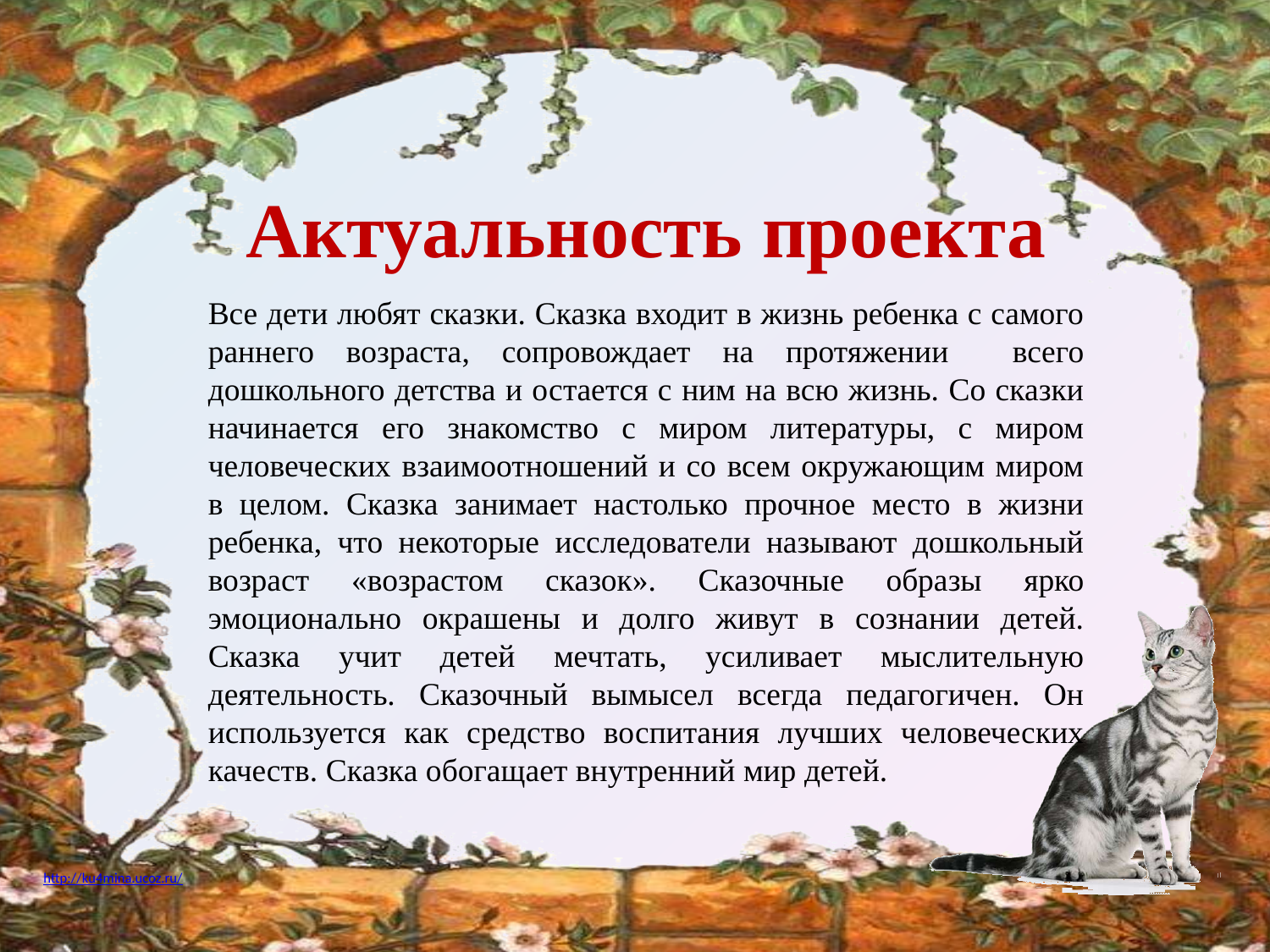

# Актуальность проекта
Все дети любят сказки. Сказка входит в жизнь ребенка с самого раннего возраста, сопровождает на протяжении  всего дошкольного детства и остается с ним на всю жизнь. Со сказки начинается его знакомство с миром литературы, с миром человеческих взаимоотношений и со всем окружающим миром в целом. Сказка занимает настолько прочное место в жизни ребенка, что некоторые исследователи называют дошкольный возраст «возрастом сказок». Сказочные образы ярко эмоционально окрашены и долго живут в сознании детей. Сказка учит детей мечтать, усиливает мыслительную деятельность. Сказочный вымысел всегда педагогичен. Он используется как средство воспитания лучших человеческих качеств. Сказка обогащает внутренний мир детей.